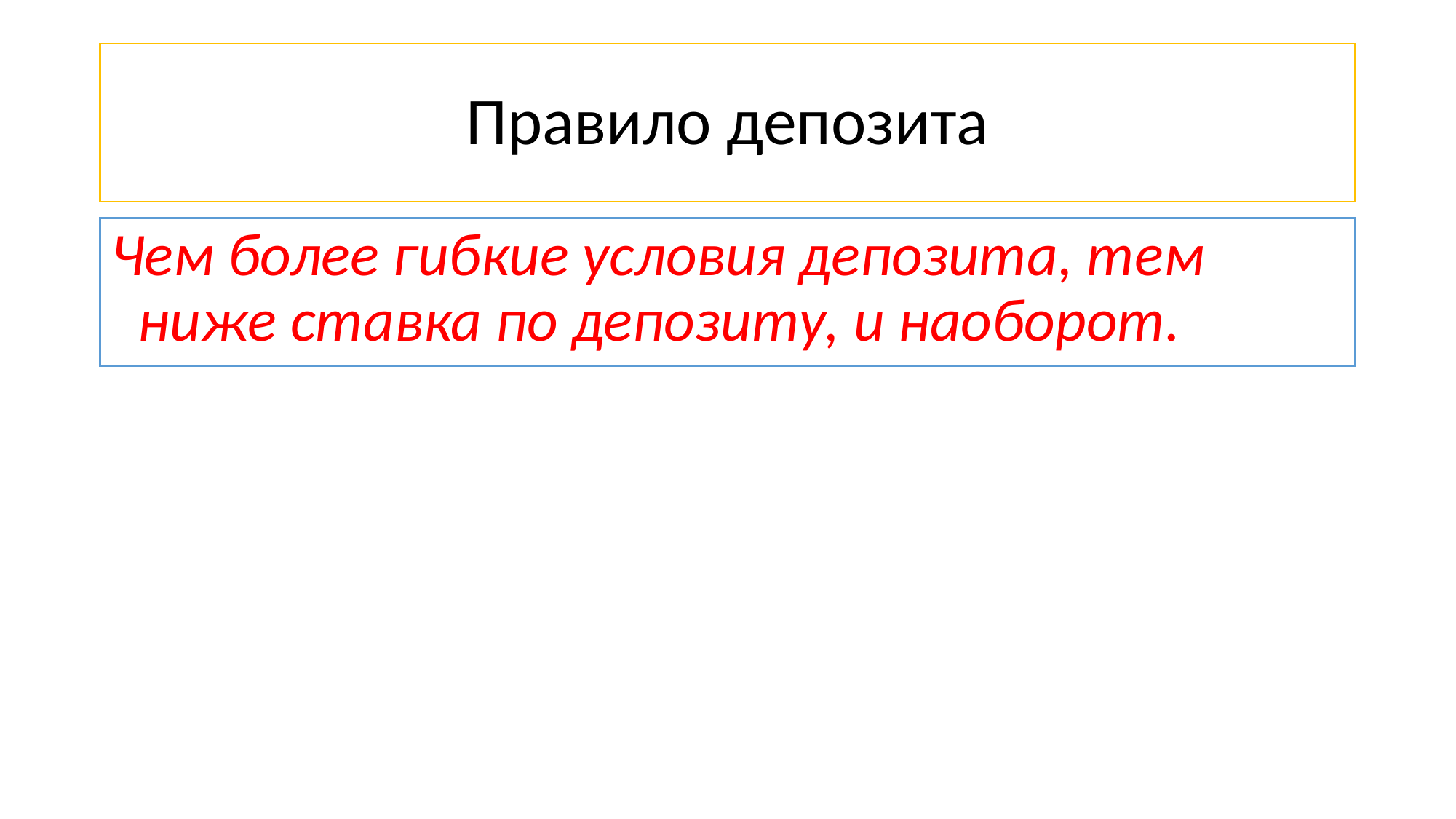

# Правило депозита
Чем более гибкие условия депозита, тем ниже ставка по депозиту, и наоборот.